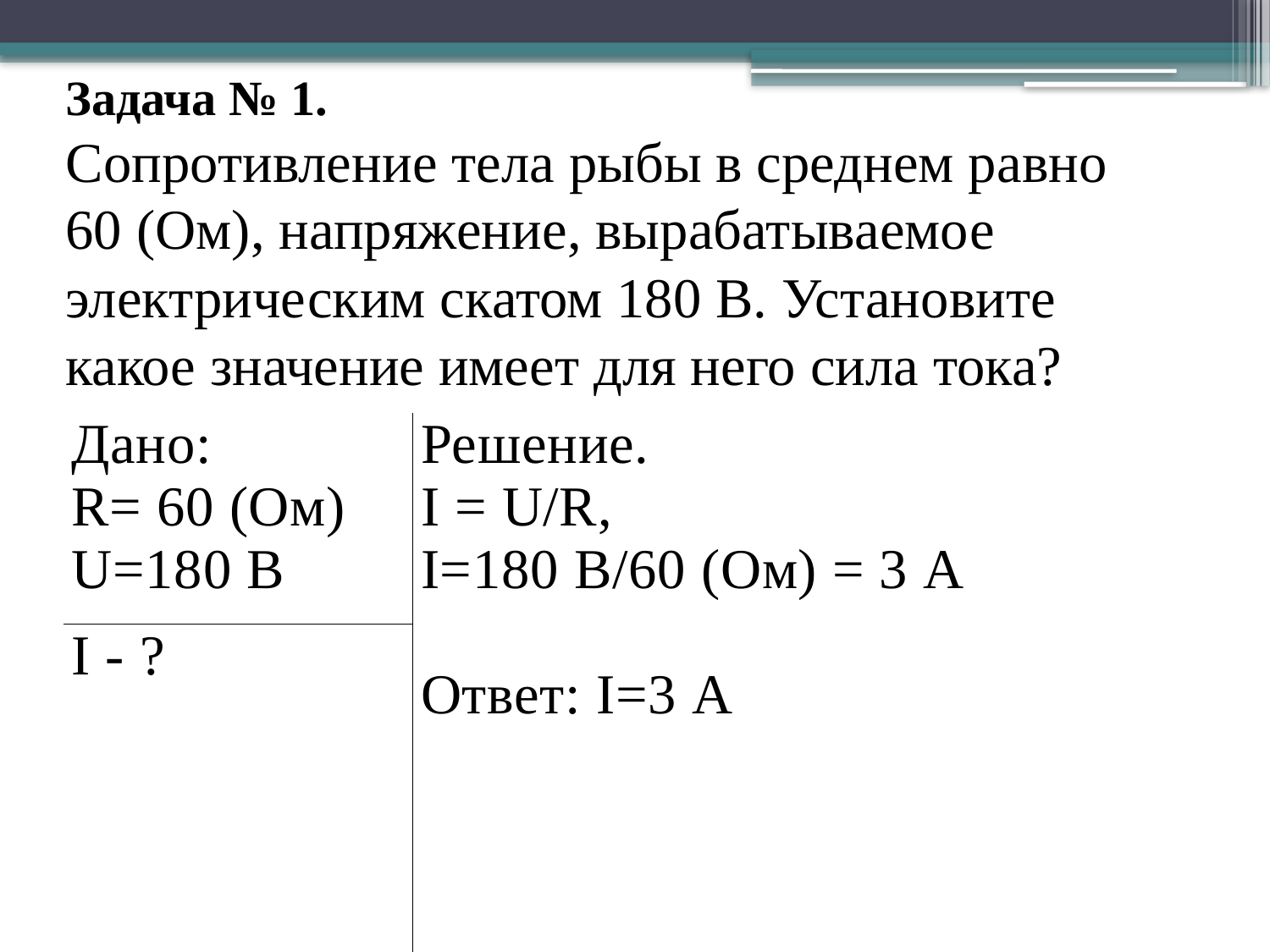

Задача № 1.
Сопротивление тела рыбы в среднем равно 60 (Ом), напряжение, вырабатываемое  электрическим скатом 180 В. Установите какое значение имеет для него сила тока?
| Дано: R= 60 (Ом) U=180 В | Решение. I = U/R, I=180 В/60 (Ом) = 3 А Ответ: I=3 А |
| --- | --- |
| I - ? |  |